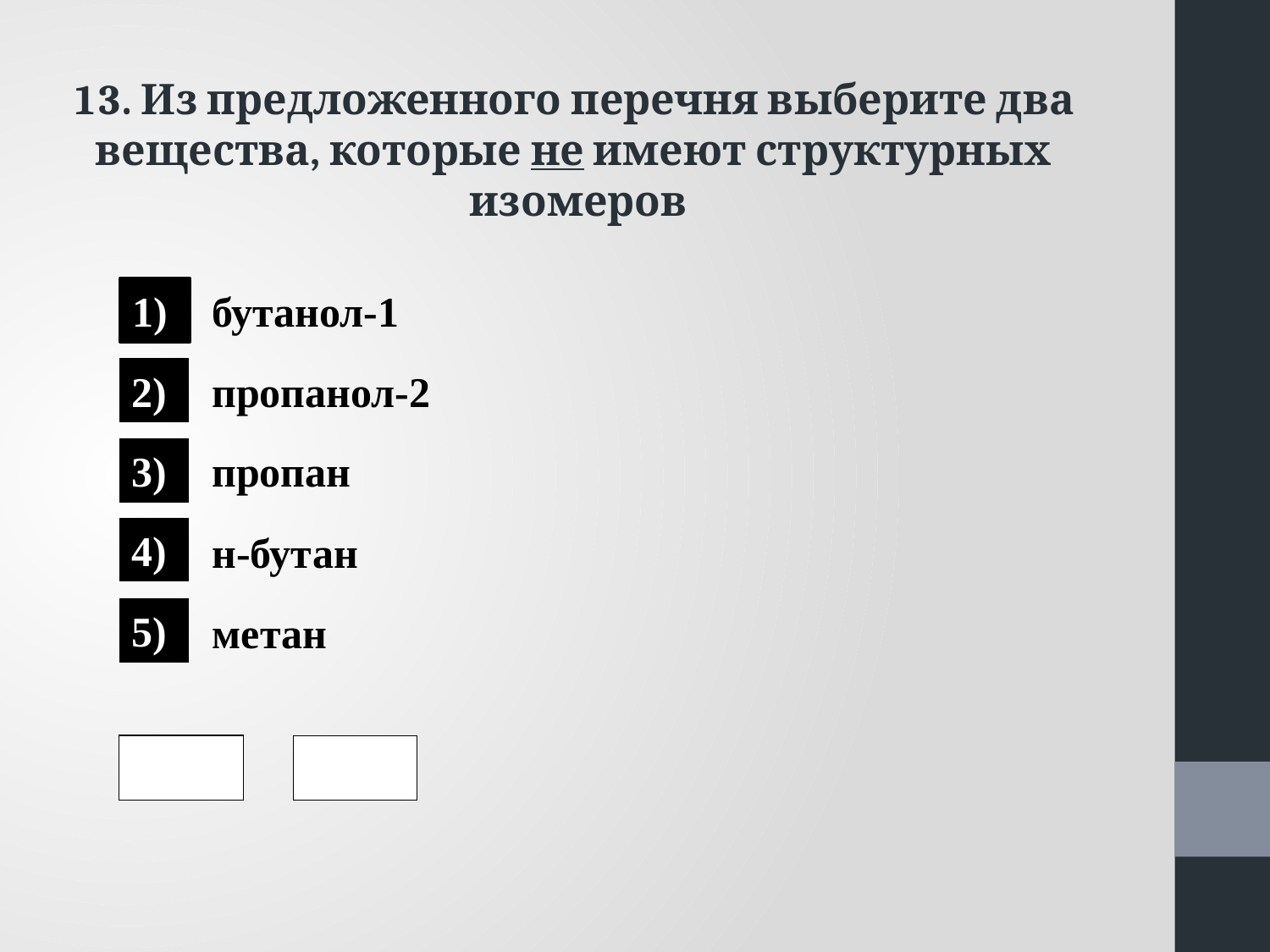

13. Из пред­ло­жен­но­го пе­реч­ня вы­бе­ри­те два
ве­ще­ства, ко­то­рые не имеют струк­тур­ных
изо­ме­ров
бу­та­нол-1
1)
про­па­нол-2
2)
про­пан
3)
4)
н-бутан
5)
метан
3

5